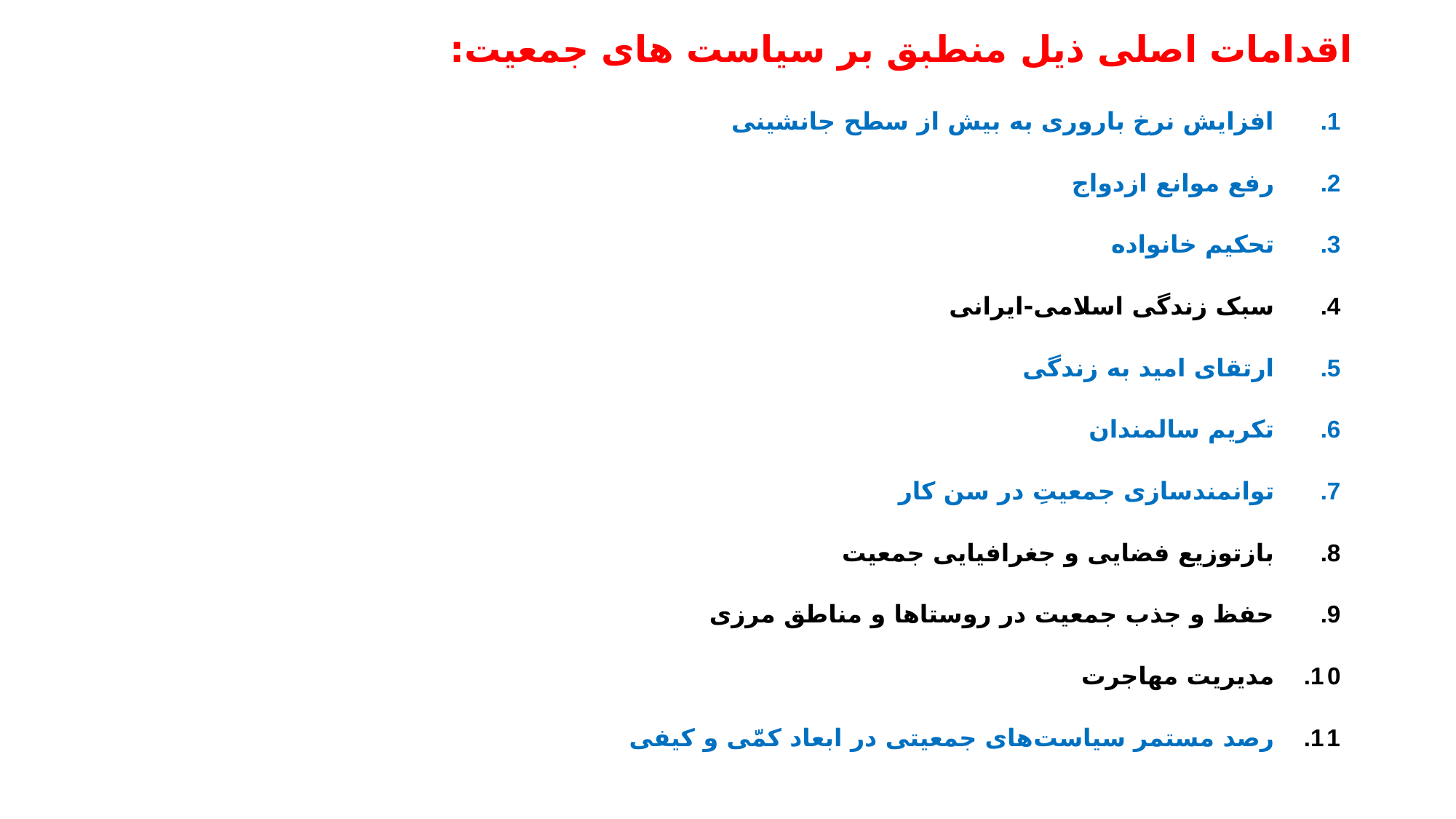

# اقدامات اصلی ذیل منطبق بر سیاست های جمعیت:
 افزایش نرخ باروری به بیش از سطح جانشینی
 رفع موانع ازدواج
 تحکیم خانواده
 سبک زندگی اسلامی-ایرانی
 ارتقای امید به زندگی
 تکریم سالمندان
 توانمندسازی جمعیتِ در سن کار
 بازتوزیع فضایی و جغرافیایی جمعیت
 حفظ و جذب جمعیت در روستاها و مناطق مرزی
 مدیریت مهاجرت
 رصد مستمر سیاست‌های جمعیتی در ابعاد کمّی و کیفی